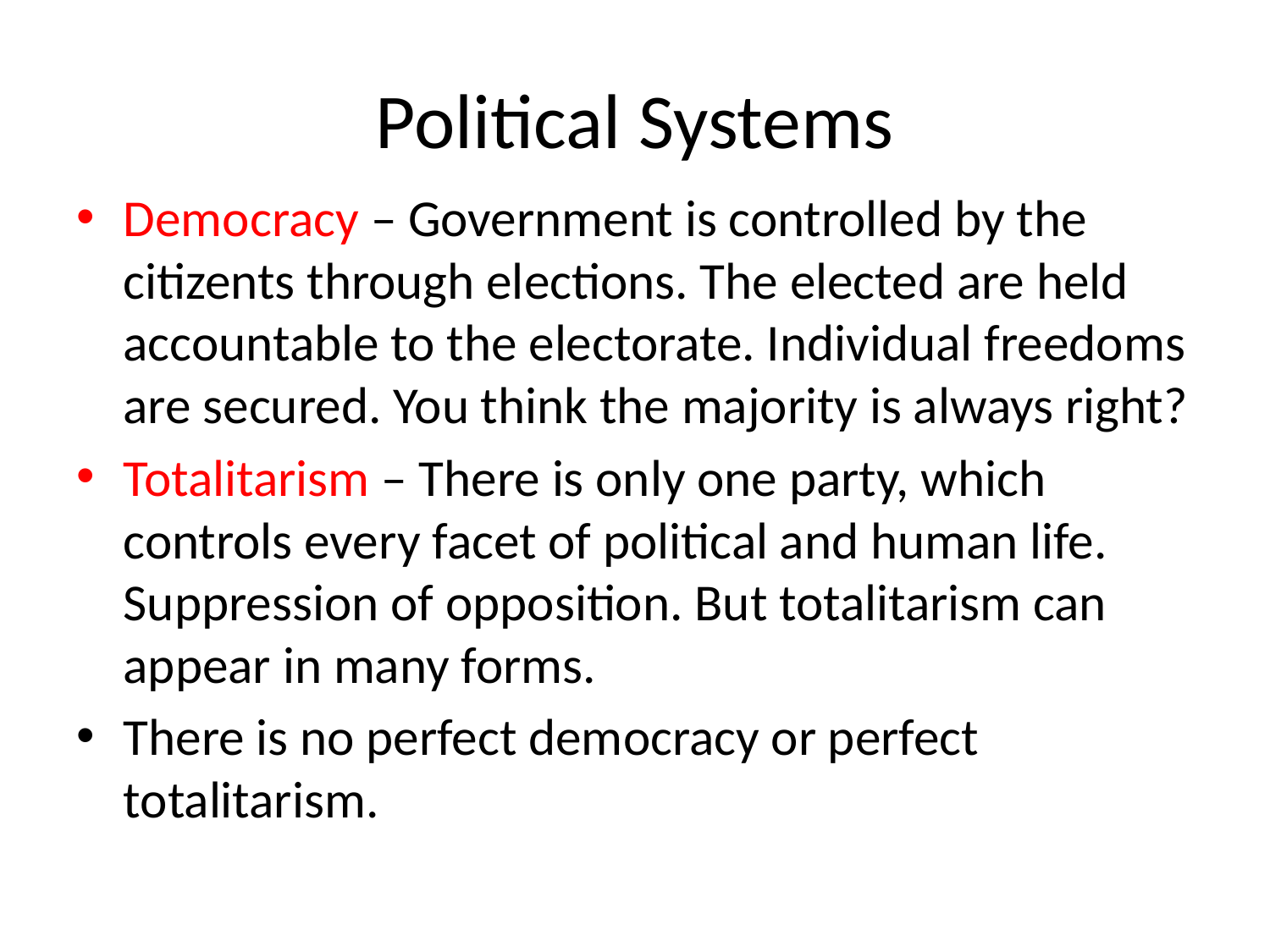

# Political Systems
Democracy – Government is controlled by the citizents through elections. The elected are held accountable to the electorate. Individual freedoms are secured. You think the majority is always right?
Totalitarism – There is only one party, which controls every facet of political and human life. Suppression of opposition. But totalitarism can appear in many forms.
There is no perfect democracy or perfect totalitarism.